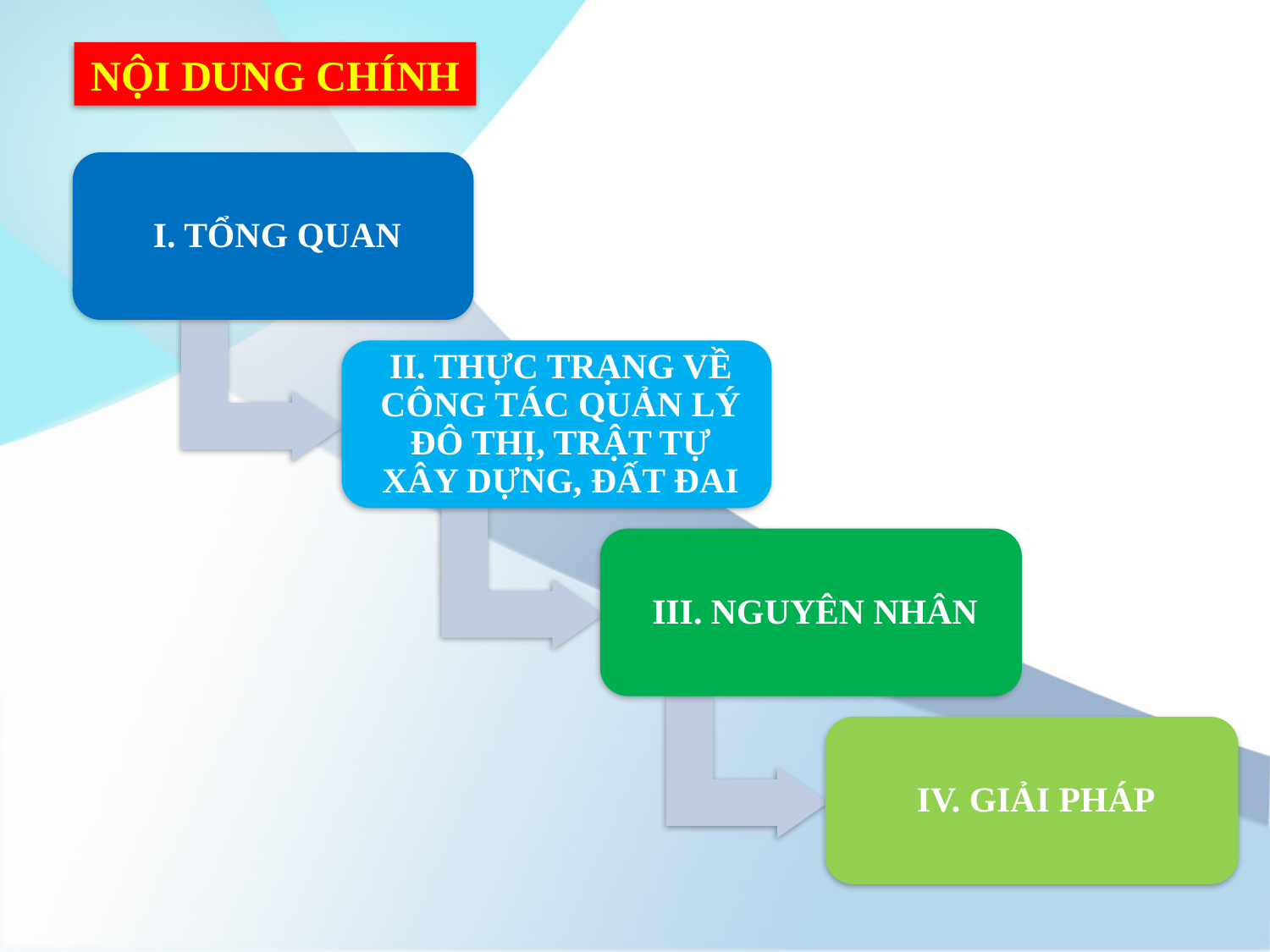

NỘI DUNG CHÍNH
I. TỔNG QUAN
II. THỰC TRẠNG VỀ CÔNG TÁC QUẢN LÝ ĐÔ THỊ, TRẬT TỰ XÂY DỰNG, ĐẤT ĐAI
III. NGUYÊN NHÂN
IV. GIẢI PHÁP